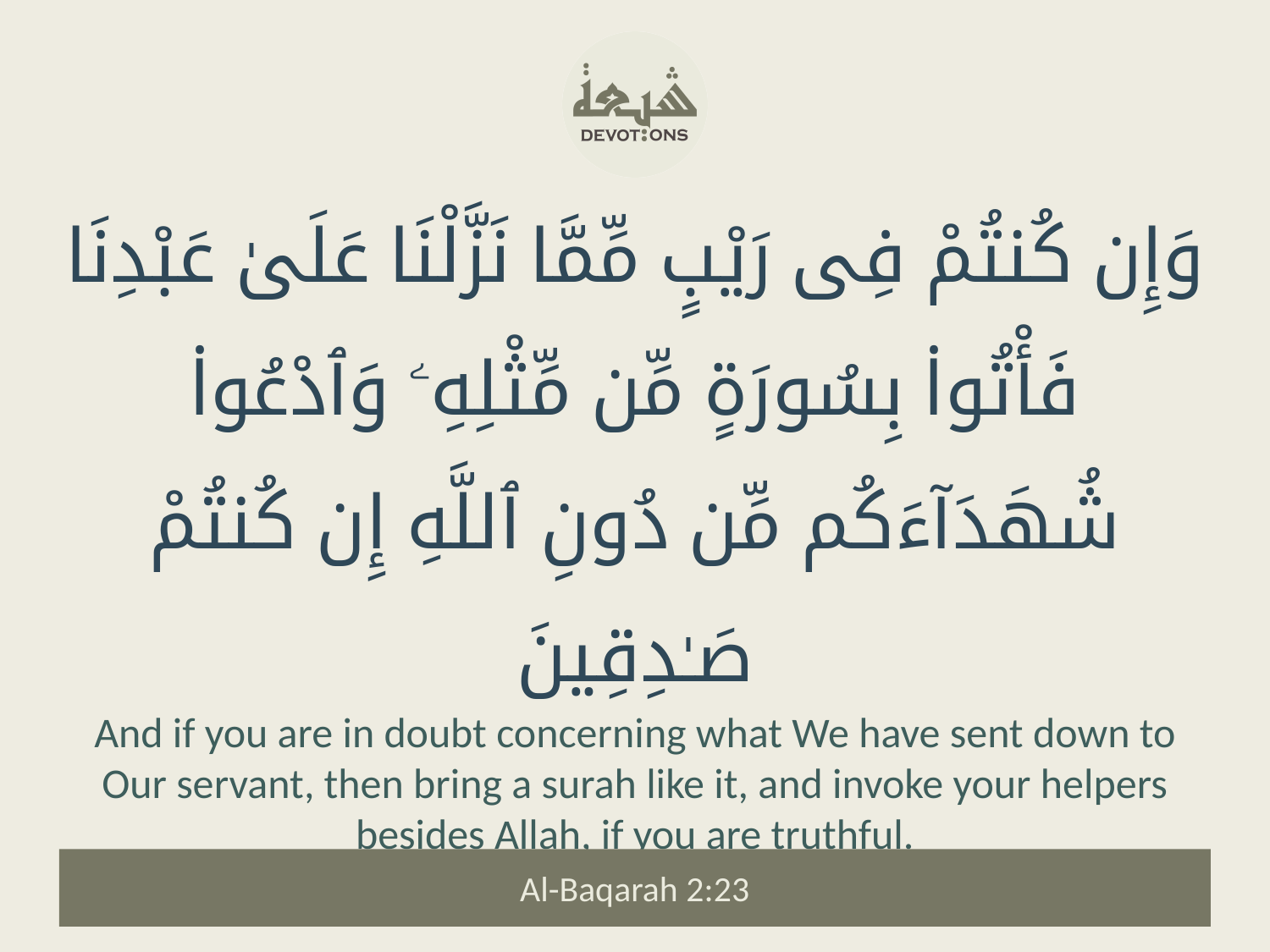

وَإِن كُنتُمْ فِى رَيْبٍ مِّمَّا نَزَّلْنَا عَلَىٰ عَبْدِنَا فَأْتُوا۟ بِسُورَةٍ مِّن مِّثْلِهِۦ وَٱدْعُوا۟ شُهَدَآءَكُم مِّن دُونِ ٱللَّهِ إِن كُنتُمْ صَـٰدِقِينَ
And if you are in doubt concerning what We have sent down to Our servant, then bring a surah like it, and invoke your helpers besides Allah, if you are truthful.
Al-Baqarah 2:23